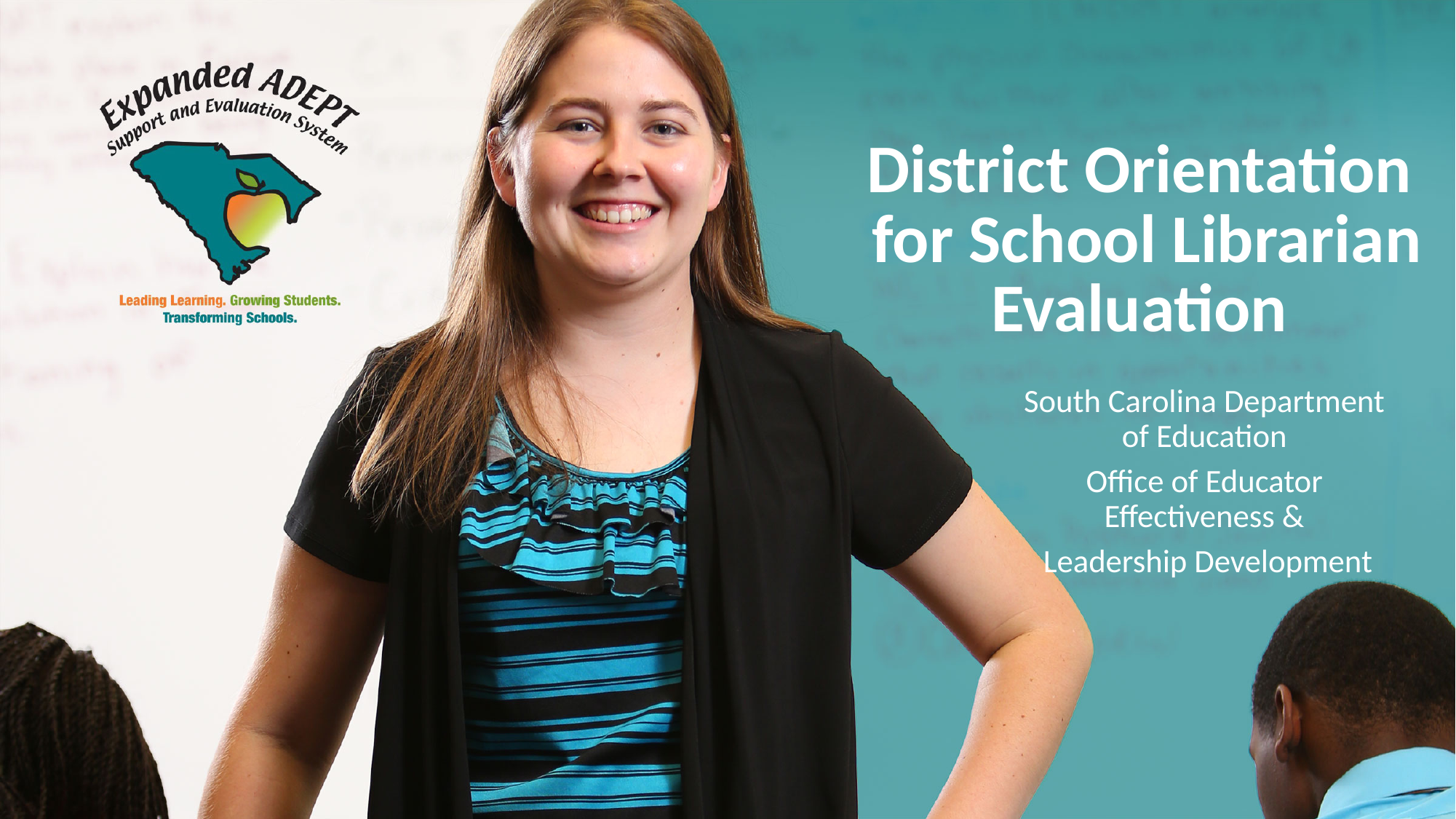

# District Orientation for School Librarian Evaluation
South Carolina Department of Education
Office of Educator Effectiveness &
 Leadership Development